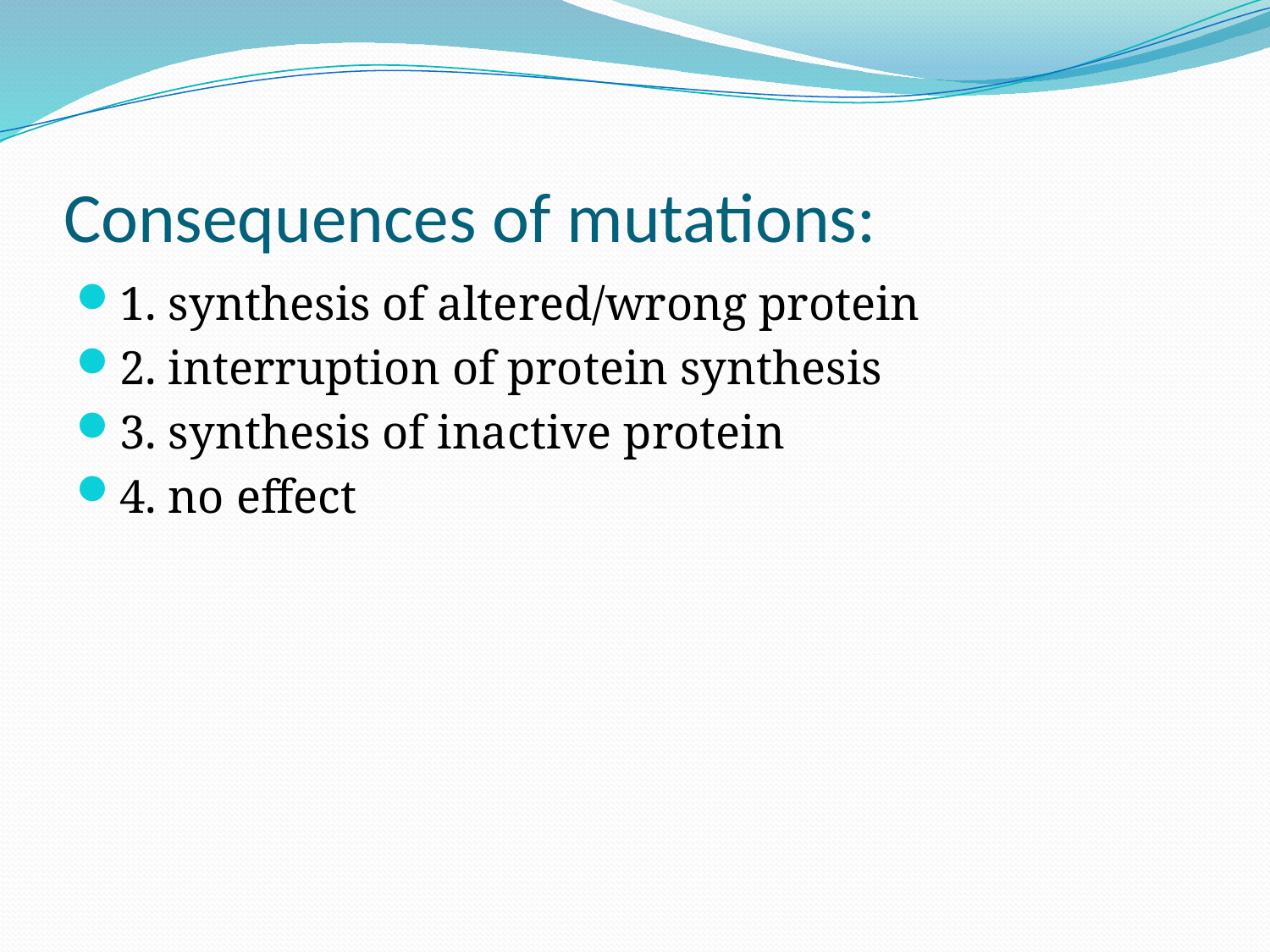

# Consequences of mutations:
1. synthesis of altered/wrong protein
2. interruption of protein synthesis
3. synthesis of inactive protein
4. no effect